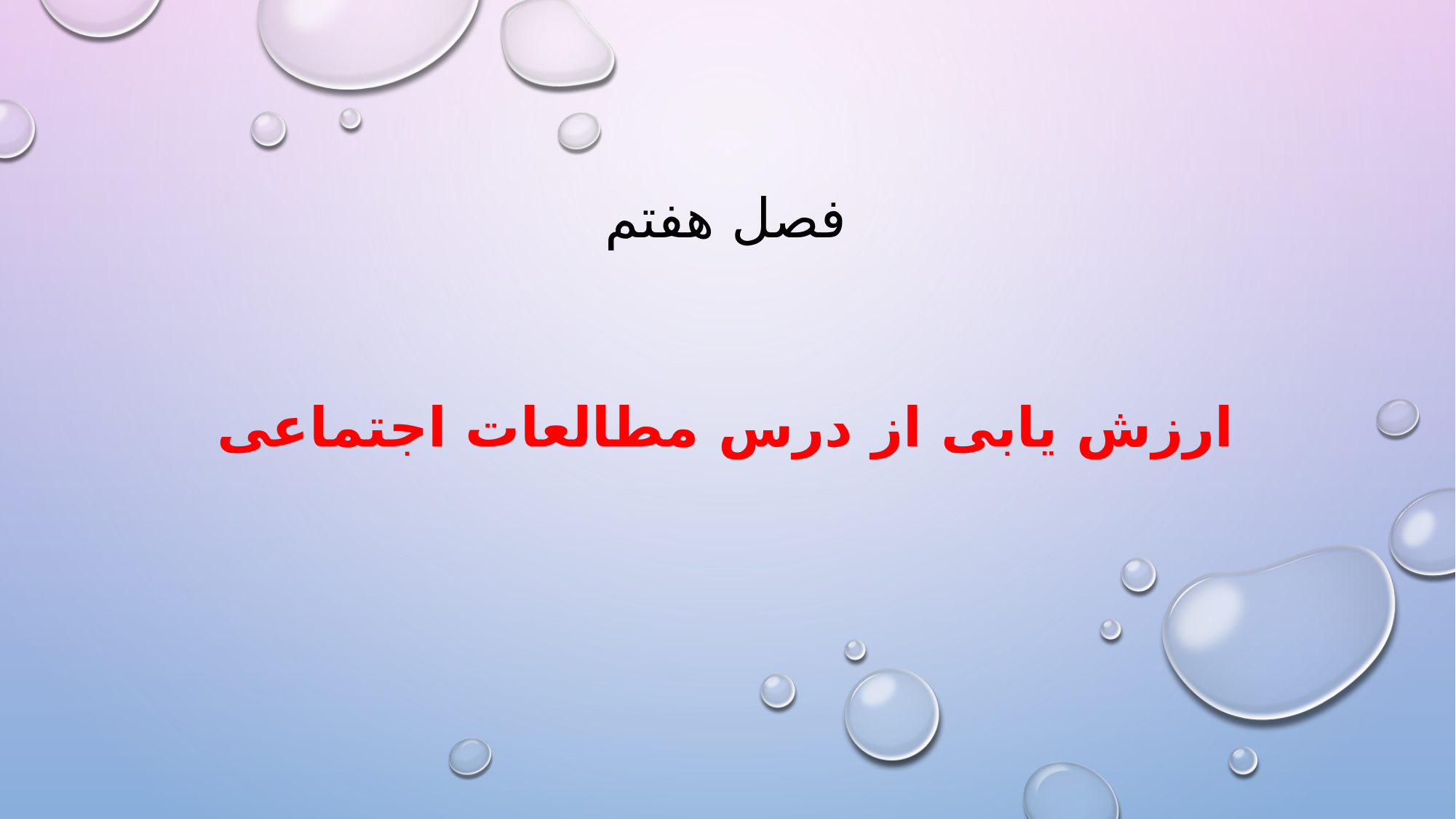

فصل هفتم

ارزش یابی از درس مطالعات اجتماعی